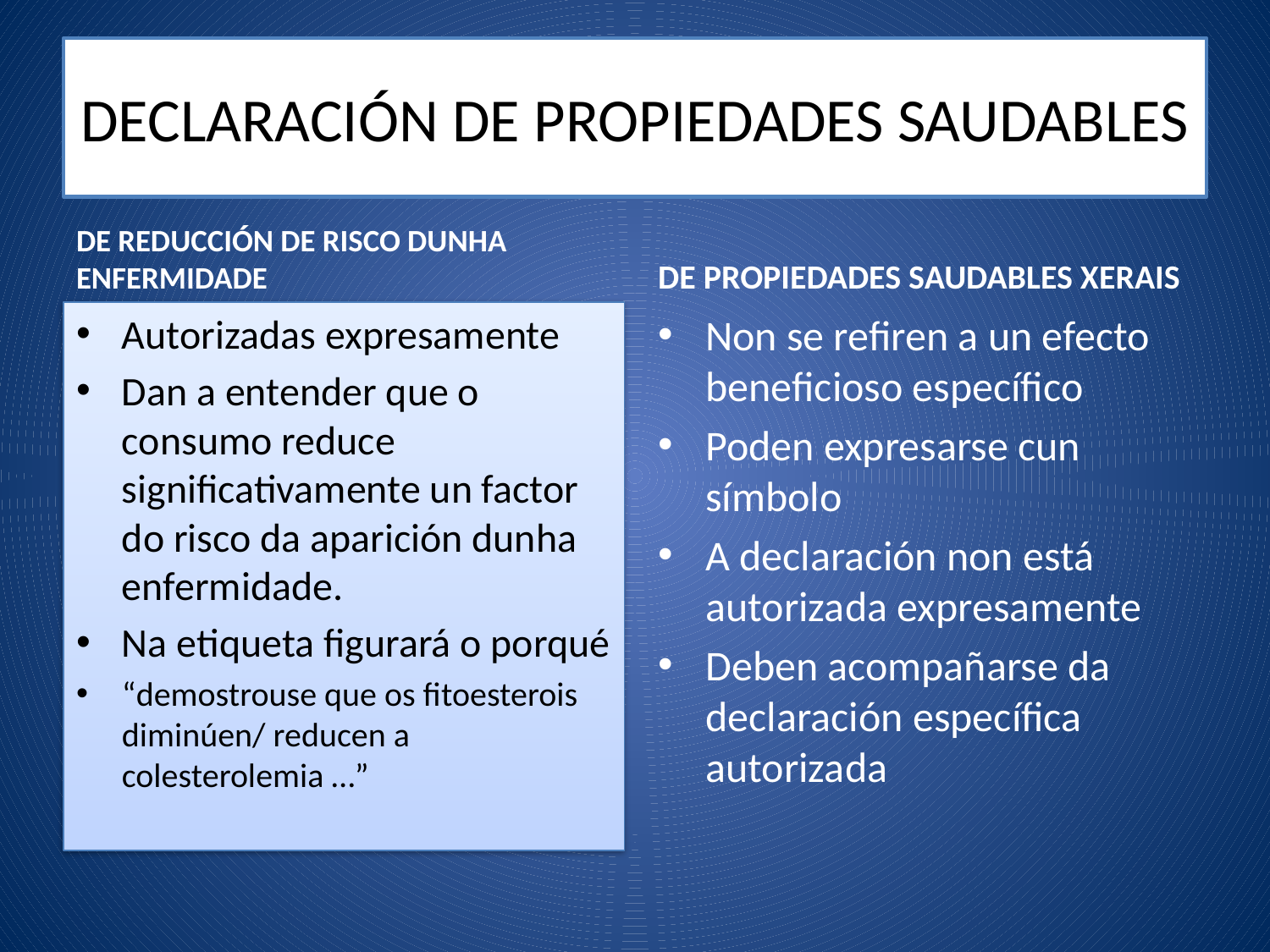

# DECLARACIÓN DE PROPIEDADES SAUDABLES
DE REDUCCIÓN DE RISCO DUNHA ENFERMIDADE
DE PROPIEDADES SAUDABLES XERAIS
Autorizadas expresamente
Dan a entender que o consumo reduce significativamente un factor do risco da aparición dunha enfermidade.
Na etiqueta figurará o porqué
“demostrouse que os fitoesterois diminúen/ reducen a colesterolemia …”
Non se refiren a un efecto beneficioso específico
Poden expresarse cun símbolo
A declaración non está autorizada expresamente
Deben acompañarse da declaración específica autorizada